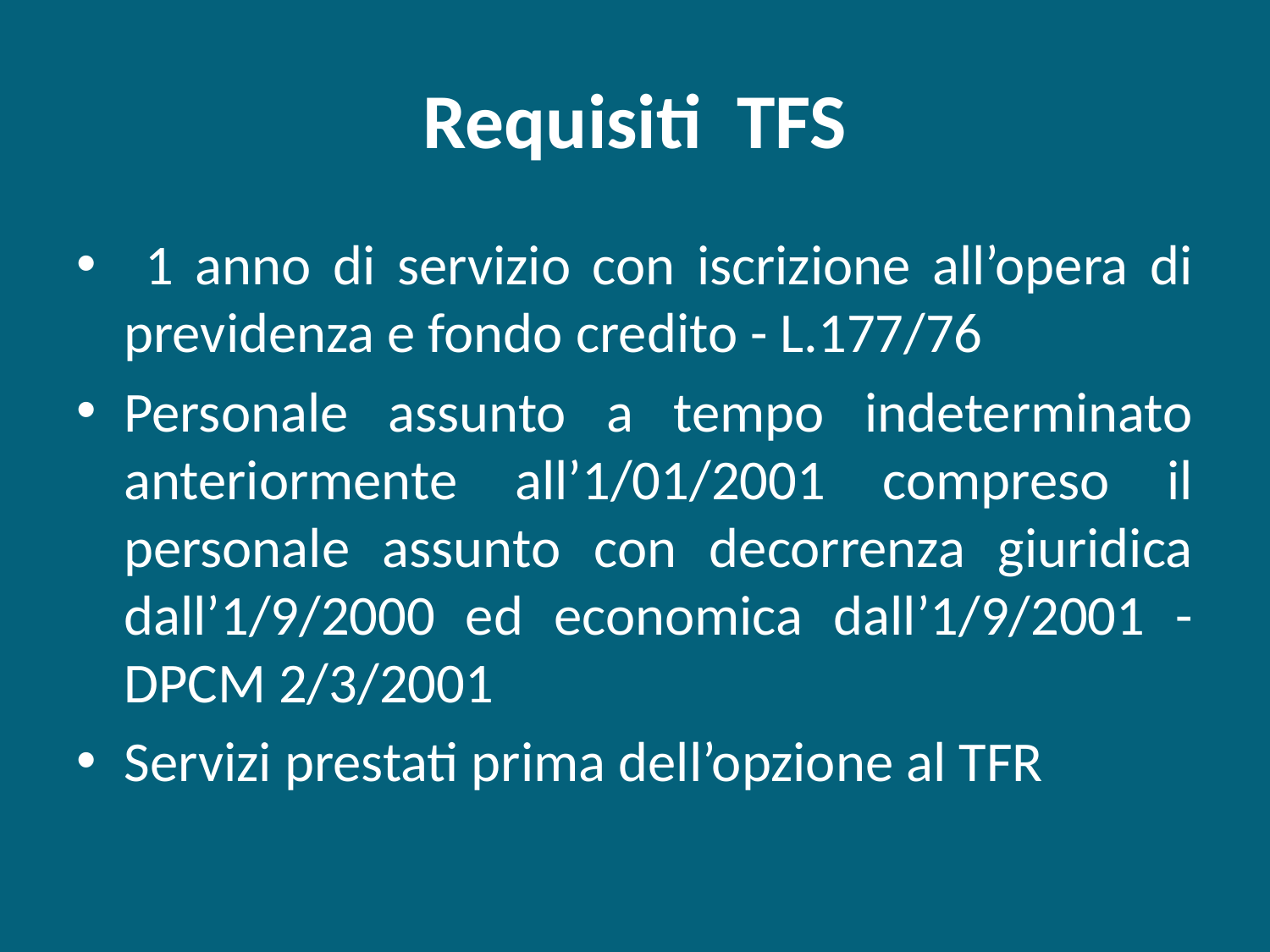

# Requisiti  TFS
 1 anno di servizio con iscrizione all’opera di previdenza e fondo credito - L.177/76
Personale assunto a tempo indeterminato anteriormente all’1/01/2001 compreso il personale assunto con decorrenza giuridica dall’1/9/2000 ed economica dall’1/9/2001 - DPCM 2/3/2001
Servizi prestati prima dell’opzione al TFR